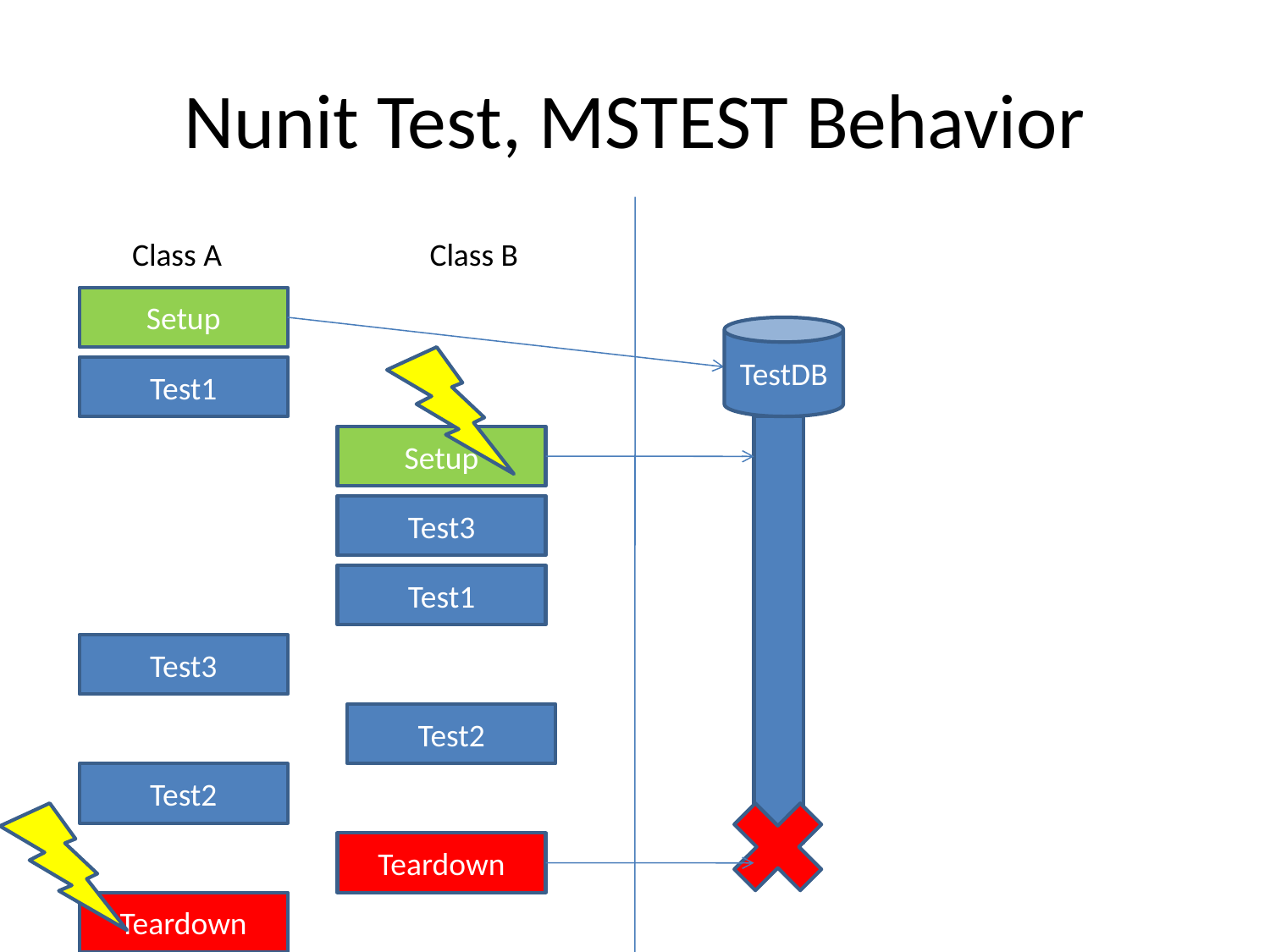

# Nunit Test, MSTEST Behavior
Class A
Class B
Setup
TestDB

Test1

Setup
Test3
Test1
Test3
Test2
Test2

Teardown
Teardown